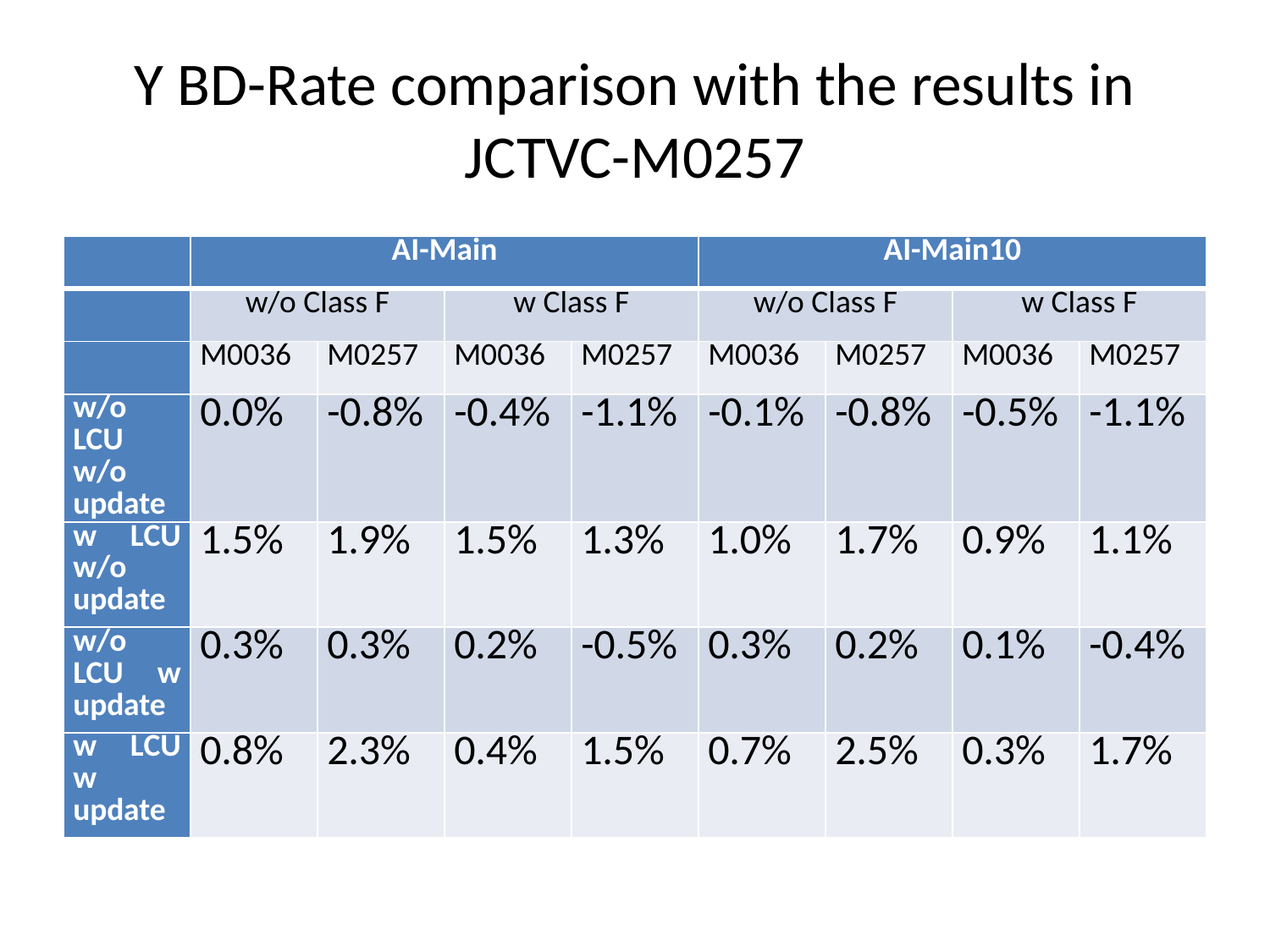

# Y BD-Rate comparison with the results in JCTVC-M0257
|  | AI-Main |  |  |  | AI-Main10 |  |  |  |
| --- | --- | --- | --- | --- | --- | --- | --- | --- |
|  | w/o Class F |  | w Class F |  | w/o Class F |  | w Class F |  |
|  | M0036 | M0257 | M0036 | M0257 | M0036 | M0257 | M0036 | M0257 |
| w/o LCU w/o update | 0.0% | -0.8% | -0.4% | -1.1% | -0.1% | -0.8% | -0.5% | -1.1% |
| w LCU w/o update | 1.5% | 1.9% | 1.5% | 1.3% | 1.0% | 1.7% | 0.9% | 1.1% |
| w/o LCU w update | 0.3% | 0.3% | 0.2% | -0.5% | 0.3% | 0.2% | 0.1% | -0.4% |
| w LCU w update | 0.8% | 2.3% | 0.4% | 1.5% | 0.7% | 2.5% | 0.3% | 1.7% |